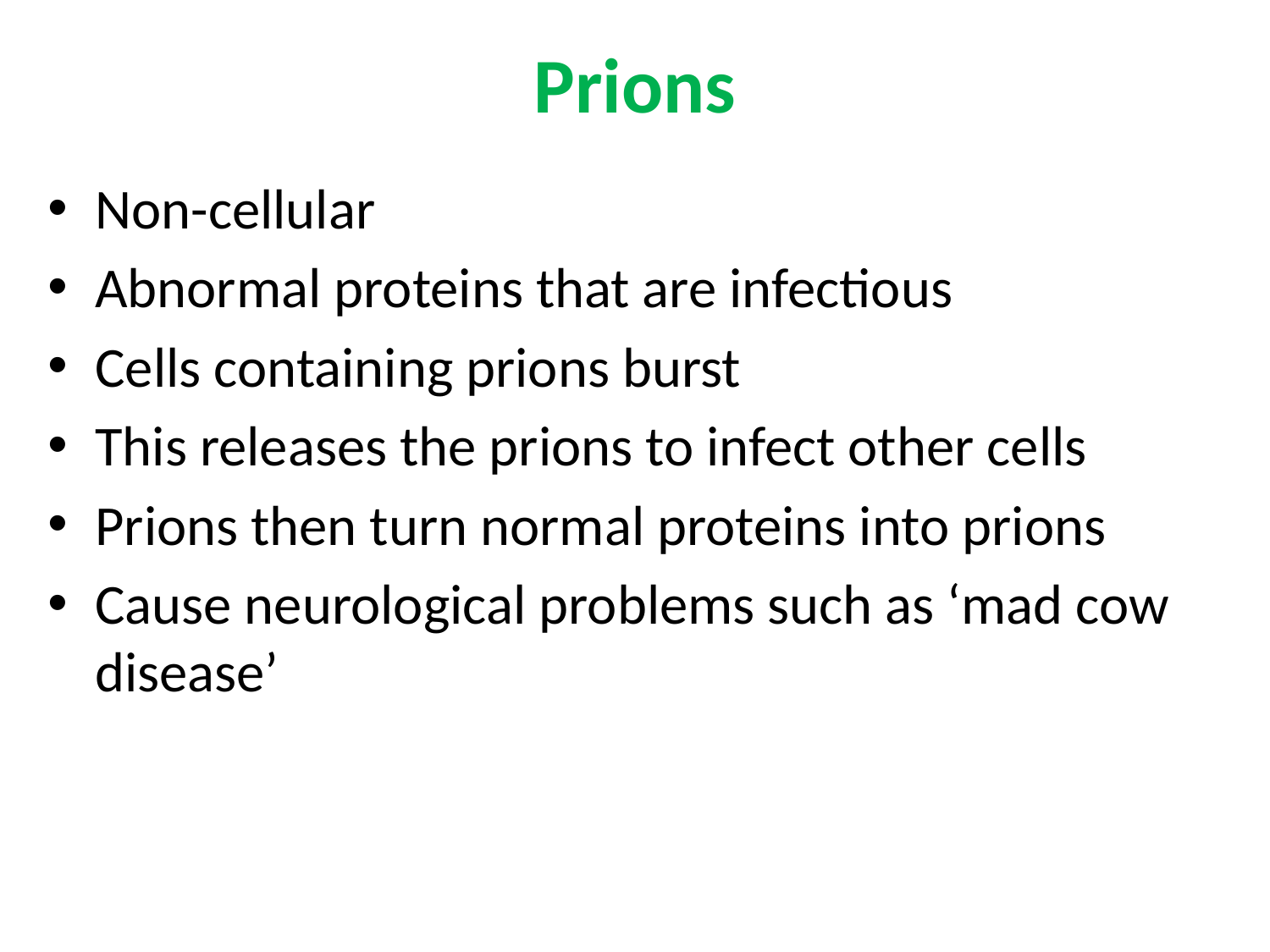

# Prions
Non-cellular
Abnormal proteins that are infectious
Cells containing prions burst
This releases the prions to infect other cells
Prions then turn normal proteins into prions
Cause neurological problems such as ‘mad cow disease’